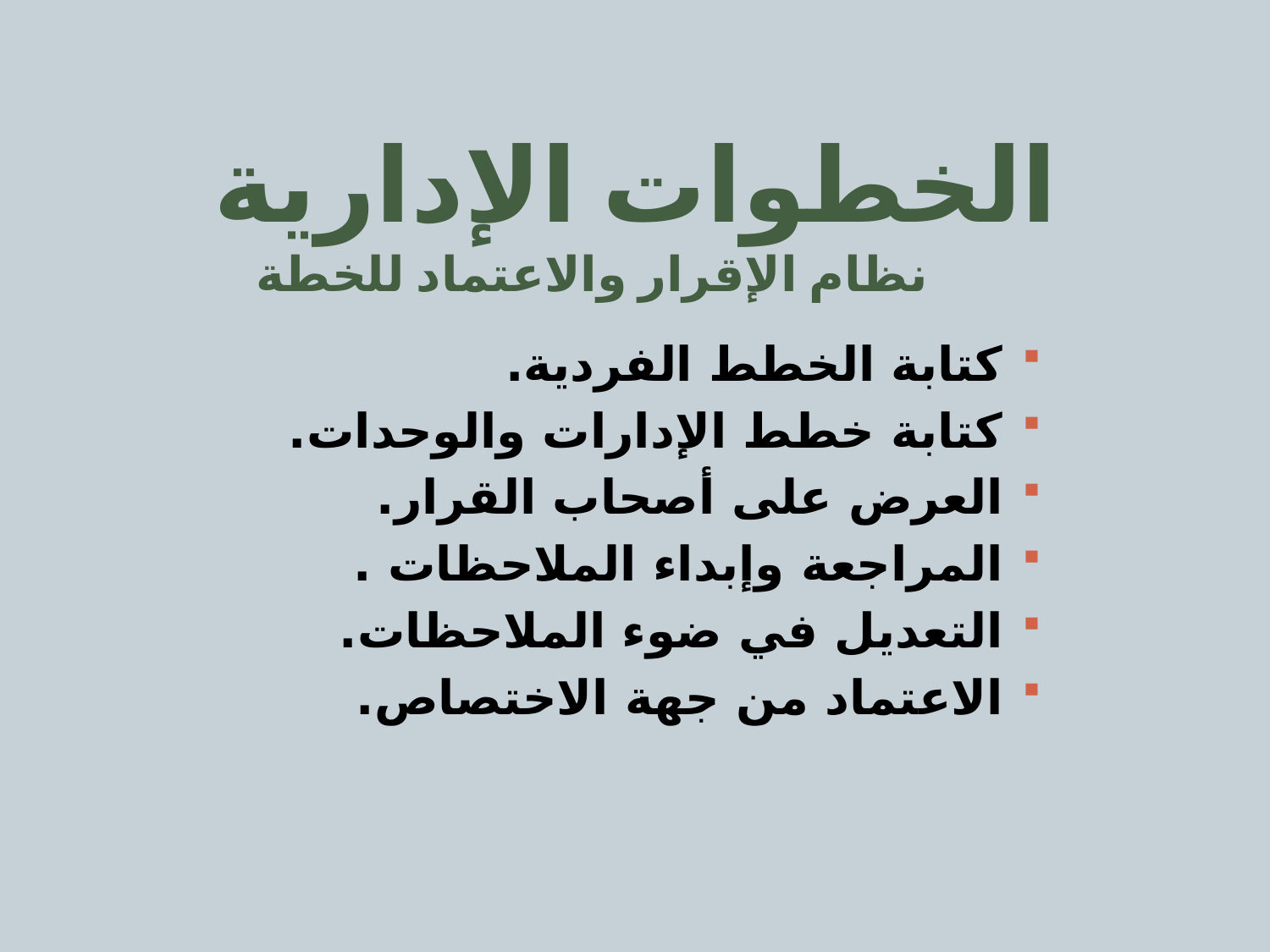

# الخطوات الإدارية نظام الإقرار والاعتماد للخطة
كتابة الخطط الفردية.
كتابة خطط الإدارات والوحدات.
العرض على أصحاب القرار.
المراجعة وإبداء الملاحظات .
التعديل في ضوء الملاحظات.
الاعتماد من جهة الاختصاص.